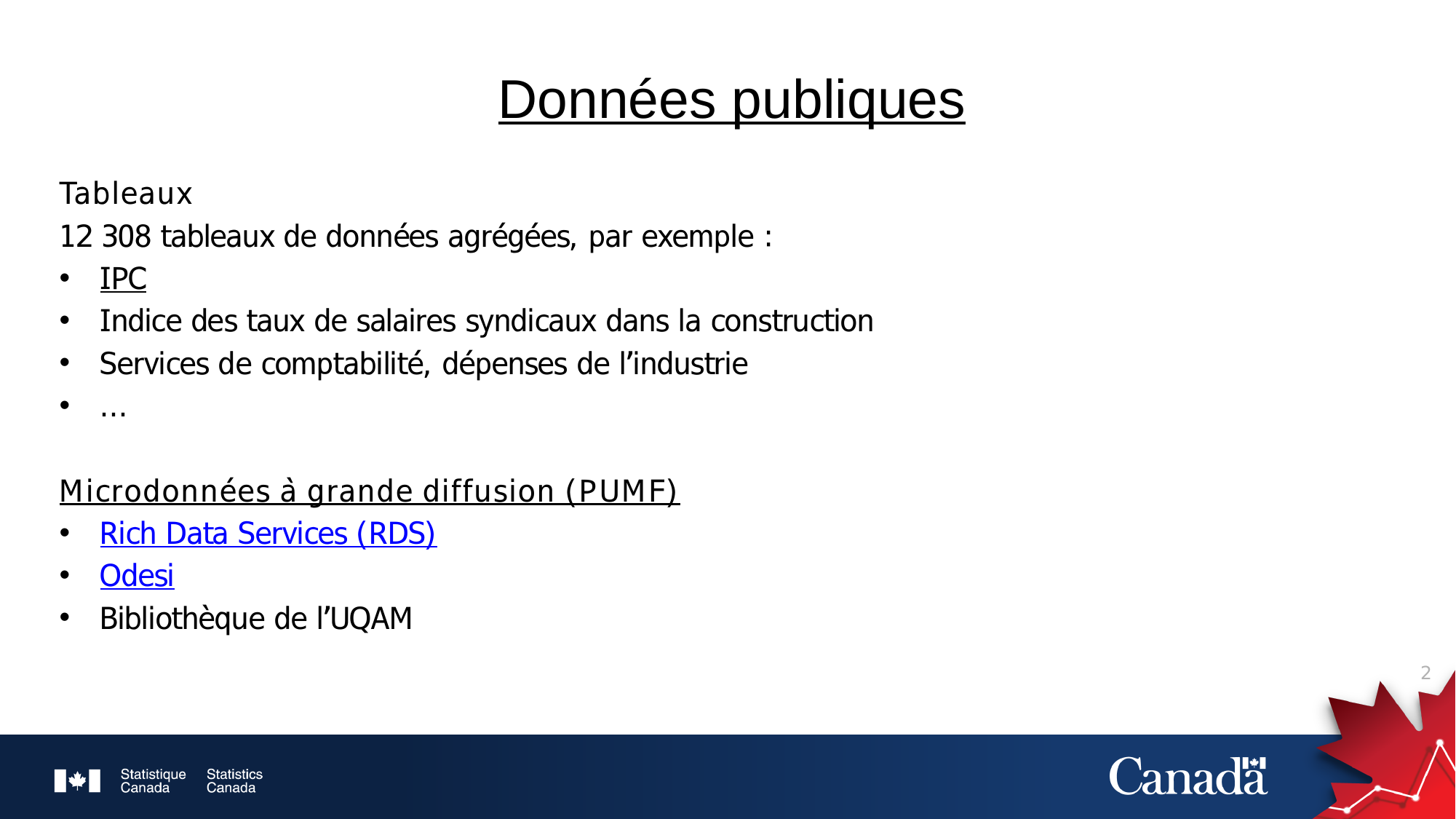

# Données publiques
Tableaux
12 308 tableaux de données agrégées, par exemple :
IPC
Indice des taux de salaires syndicaux dans la construction
Services de comptabilité, dépenses de l’industrie
...

Microdonnées à grande diffusion (PUMF)
Rich Data Services (RDS)
Odesi
Bibliothèque de l’UQAM
2